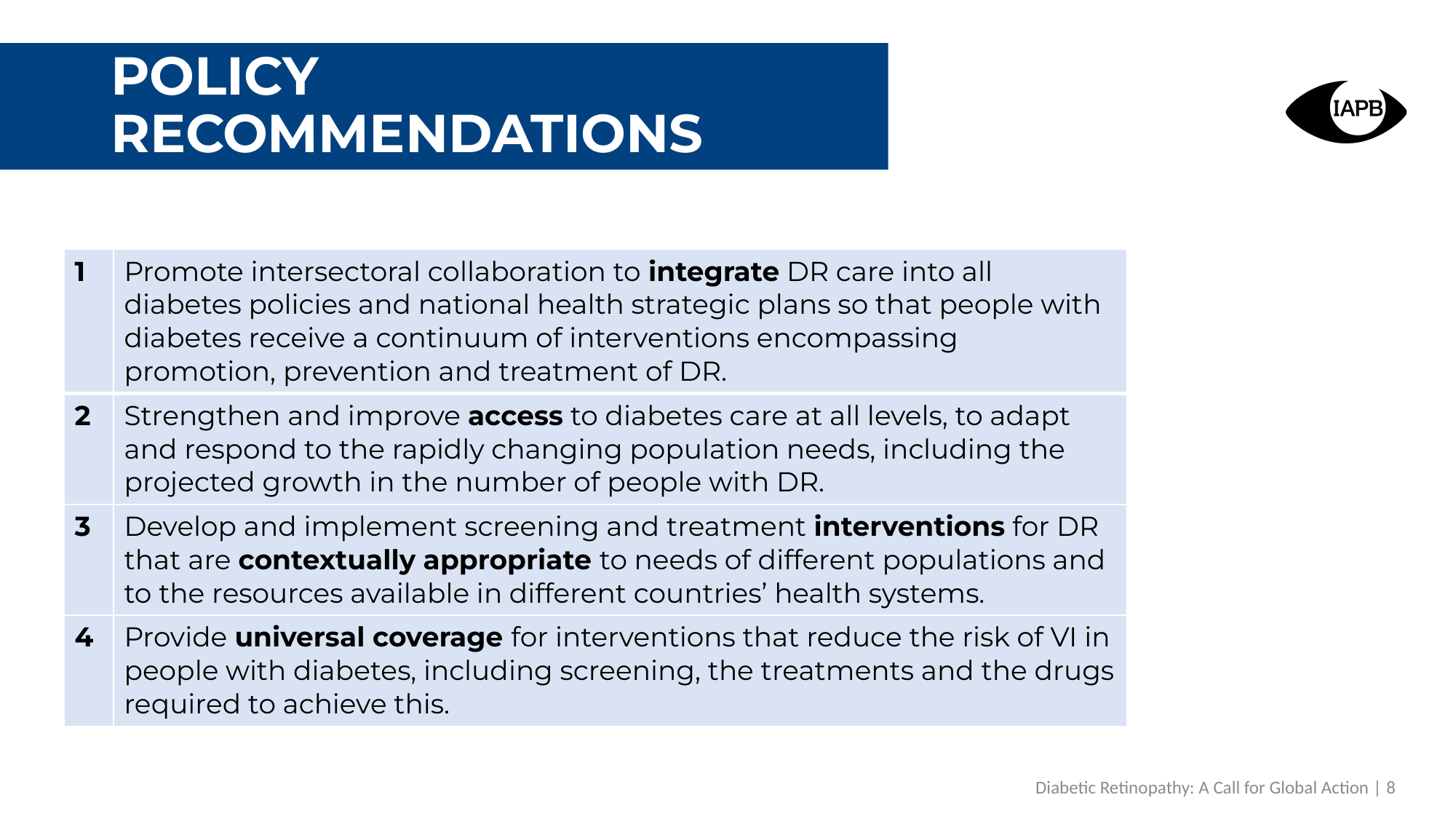

# POLICY RECOMMENDATIONS
| 1 | Promote intersectoral collaboration to integrate DR care into all diabetes policies and national health strategic plans so that people with diabetes receive a continuum of interventions encompassing promotion, prevention and treatment of DR. |
| --- | --- |
| 2 | Strengthen and improve access to diabetes care at all levels, to adapt and respond to the rapidly changing population needs, including the projected growth in the number of people with DR. |
| 3 | Develop and implement screening and treatment interventions for DR that are contextually appropriate to needs of different populations and to the resources available in different countries’ health systems. |
| 4 | Provide universal coverage for interventions that reduce the risk of VI in people with diabetes, including screening, the treatments and the drugs required to achieve this. |
Diabetic Retinopathy: A Call for Global Action | 8